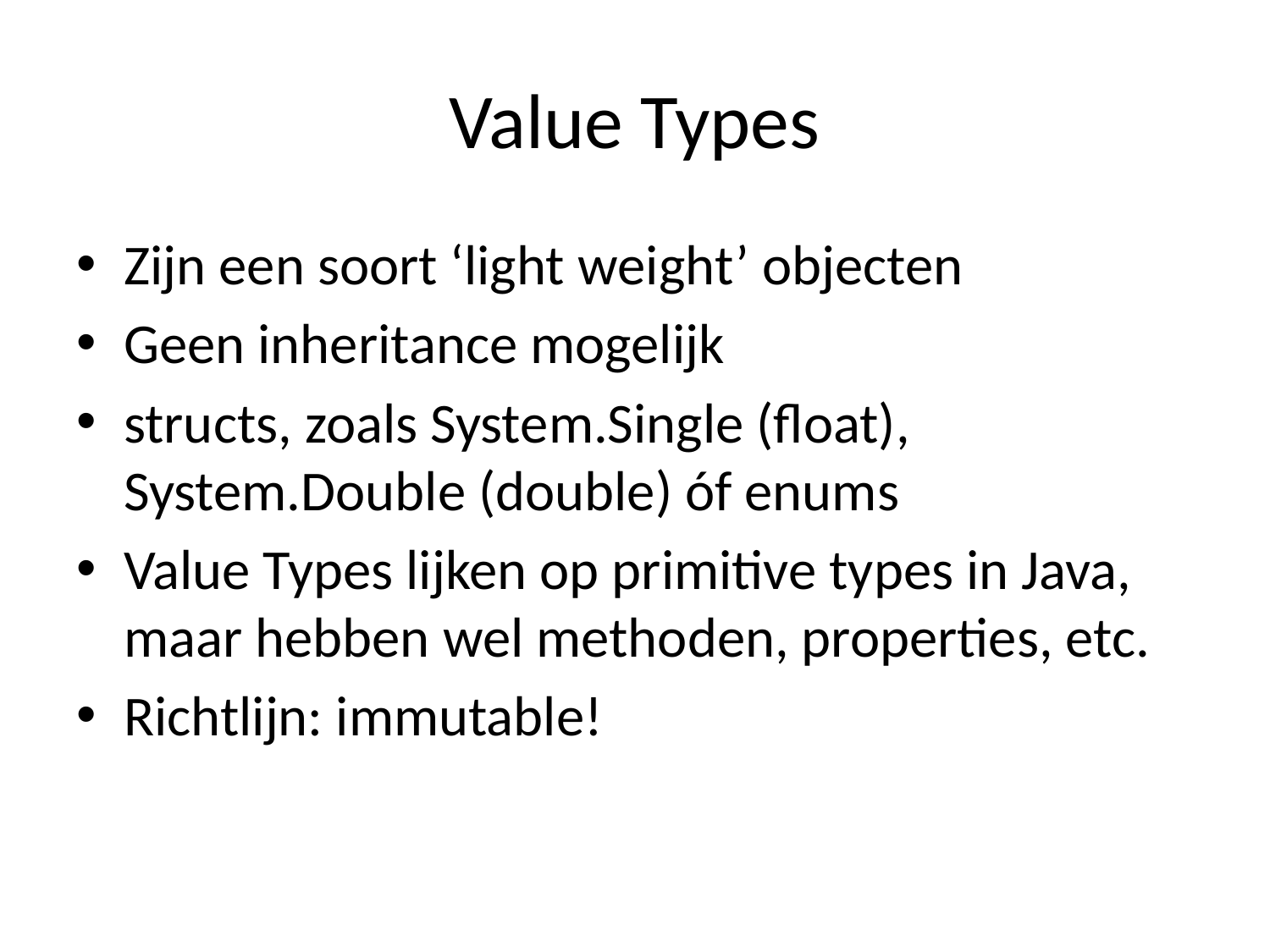

# Value Types
Zijn een soort ‘light weight’ objecten
Geen inheritance mogelijk
structs, zoals System.Single (float), System.Double (double) óf enums
Value Types lijken op primitive types in Java, maar hebben wel methoden, properties, etc.
Richtlijn: immutable!